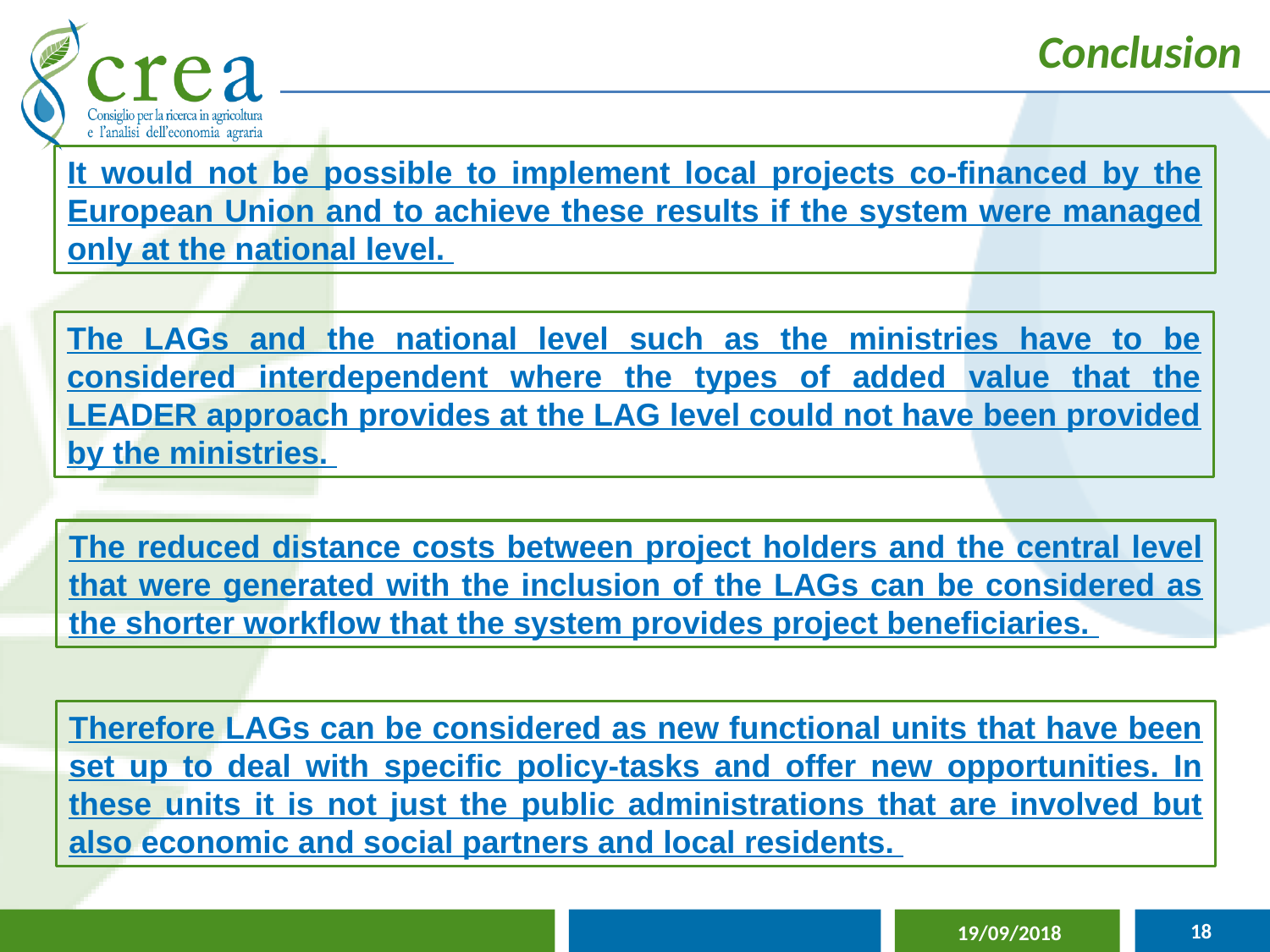

Conclusion
It would not be possible to implement local projects co-financed by the European Union and to achieve these results if the system were managed only at the national level.
The LAGs and the national level such as the ministries have to be considered interdependent where the types of added value that the LEADER approach provides at the LAG level could not have been provided by the ministries.
The reduced distance costs between project holders and the central level that were generated with the inclusion of the LAGs can be considered as the shorter workflow that the system provides project beneficiaries.
Therefore LAGs can be considered as new functional units that have been set up to deal with specific policy-tasks and offer new opportunities. In these units it is not just the public administrations that are involved but also economic and social partners and local residents.